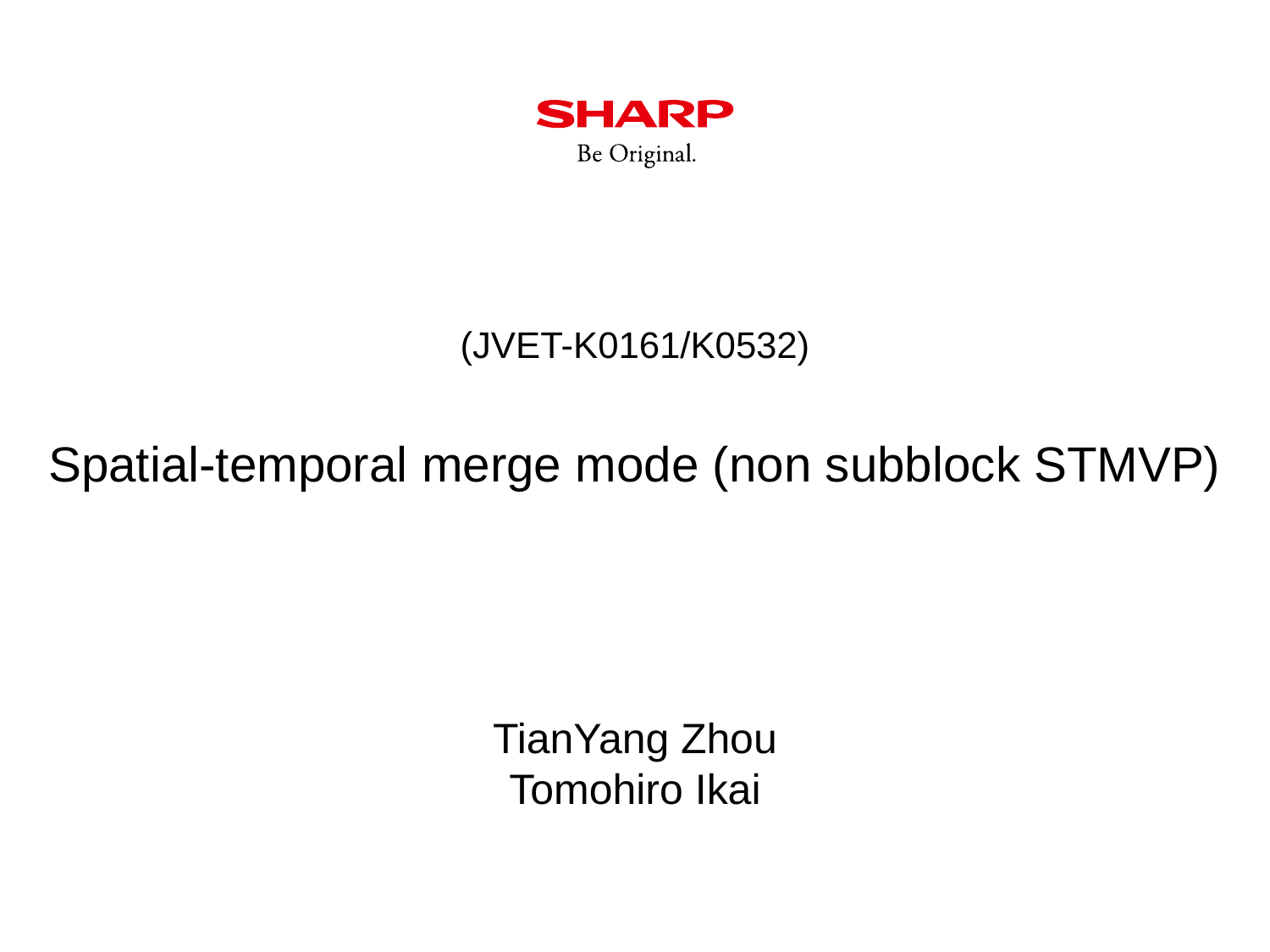

(JVET-K0161/K0532)
# Spatial-temporal merge mode (non subblock STMVP)
TianYang Zhou
Tomohiro Ikai